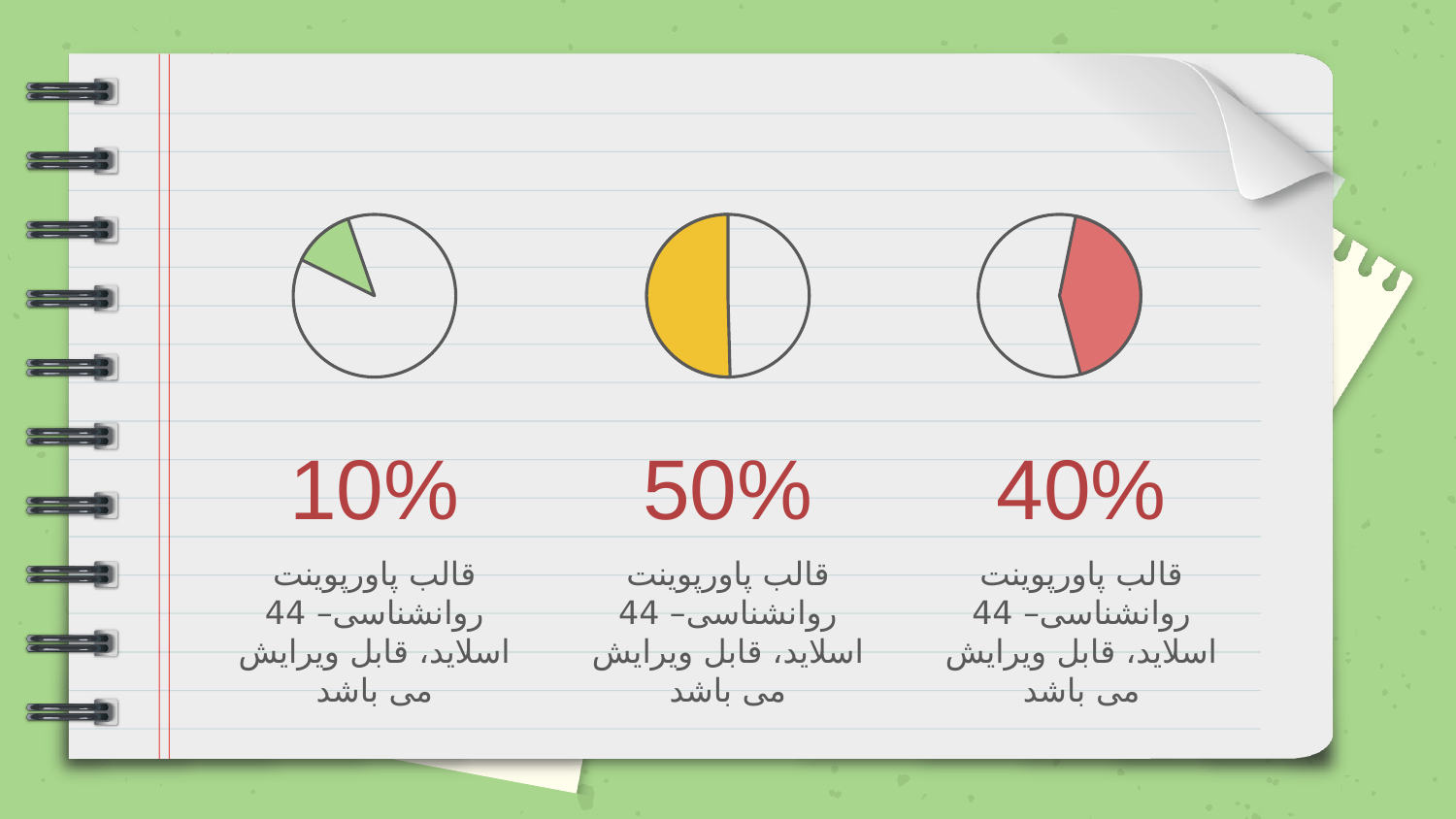

# 10%
50%
40%
قالب پاورپوينت روانشناسی– 44 اسلاید، قابل ویرایش می باشد
قالب پاورپوينت روانشناسی– 44 اسلاید، قابل ویرایش می باشد
قالب پاورپوينت روانشناسی– 44 اسلاید، قابل ویرایش می باشد